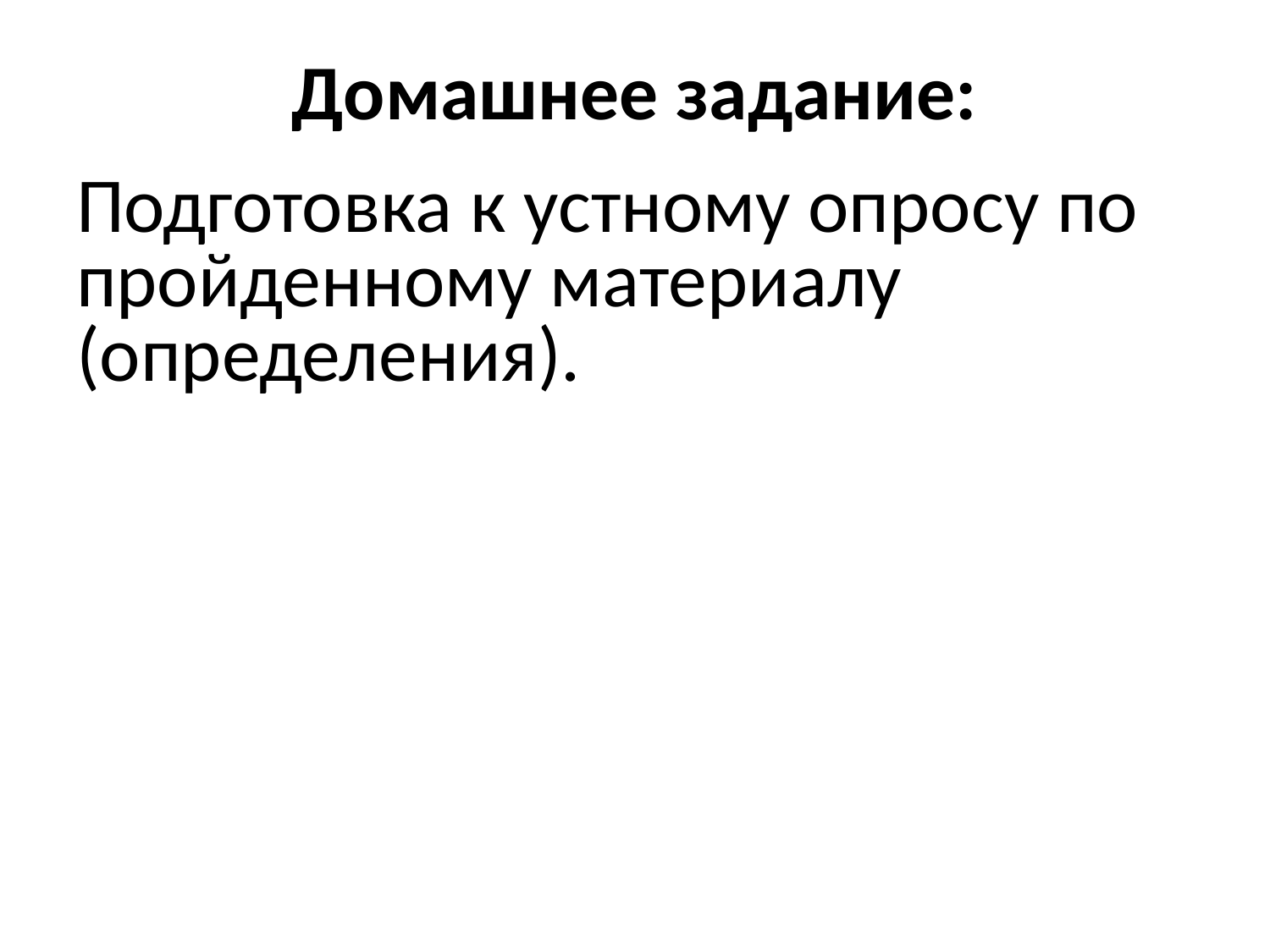

# Домашнее задание:
Подготовка к устному опросу по пройденному материалу (определения).